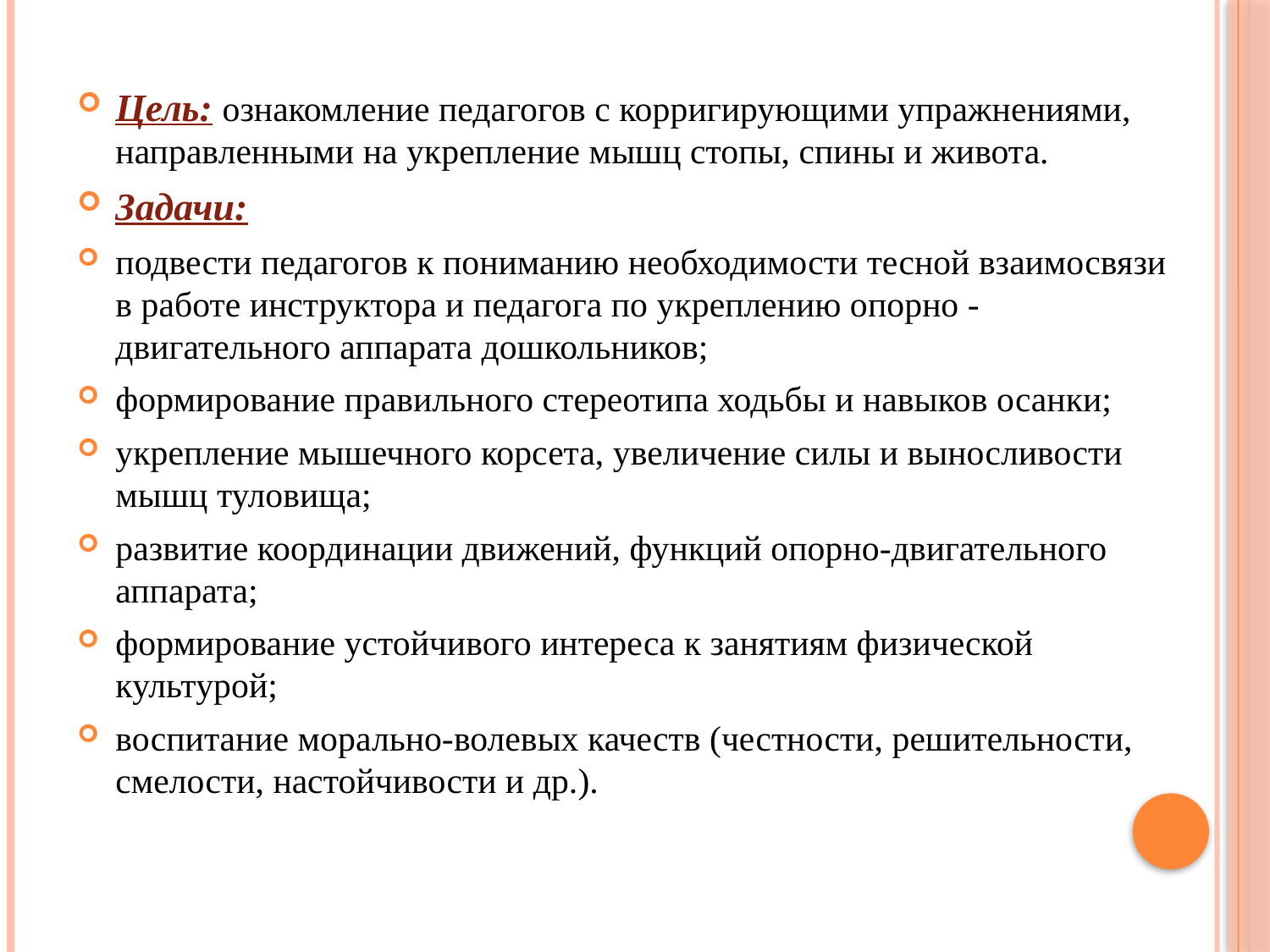

Цель: ознакомление педагогов с корригирующими упражнениями, направленными на укрепление мышц стопы, спины и живота.
Задачи:
подвести педагогов к пониманию необходимости тесной взаимосвязи в работе инструктора и педагога по укреплению опорно - двигательного аппарата дошкольников;
формирование правильного стереотипа ходьбы и навыков осанки;
укрепление мышечного корсета, увеличение силы и выносливости мышц туловища;
развитие координации движений, функций опорно-двигательного аппарата;
формирование устойчивого интереса к занятиям физической культурой;
воспитание морально-волевых качеств (честности, решительности, смелости, настойчивости и др.).